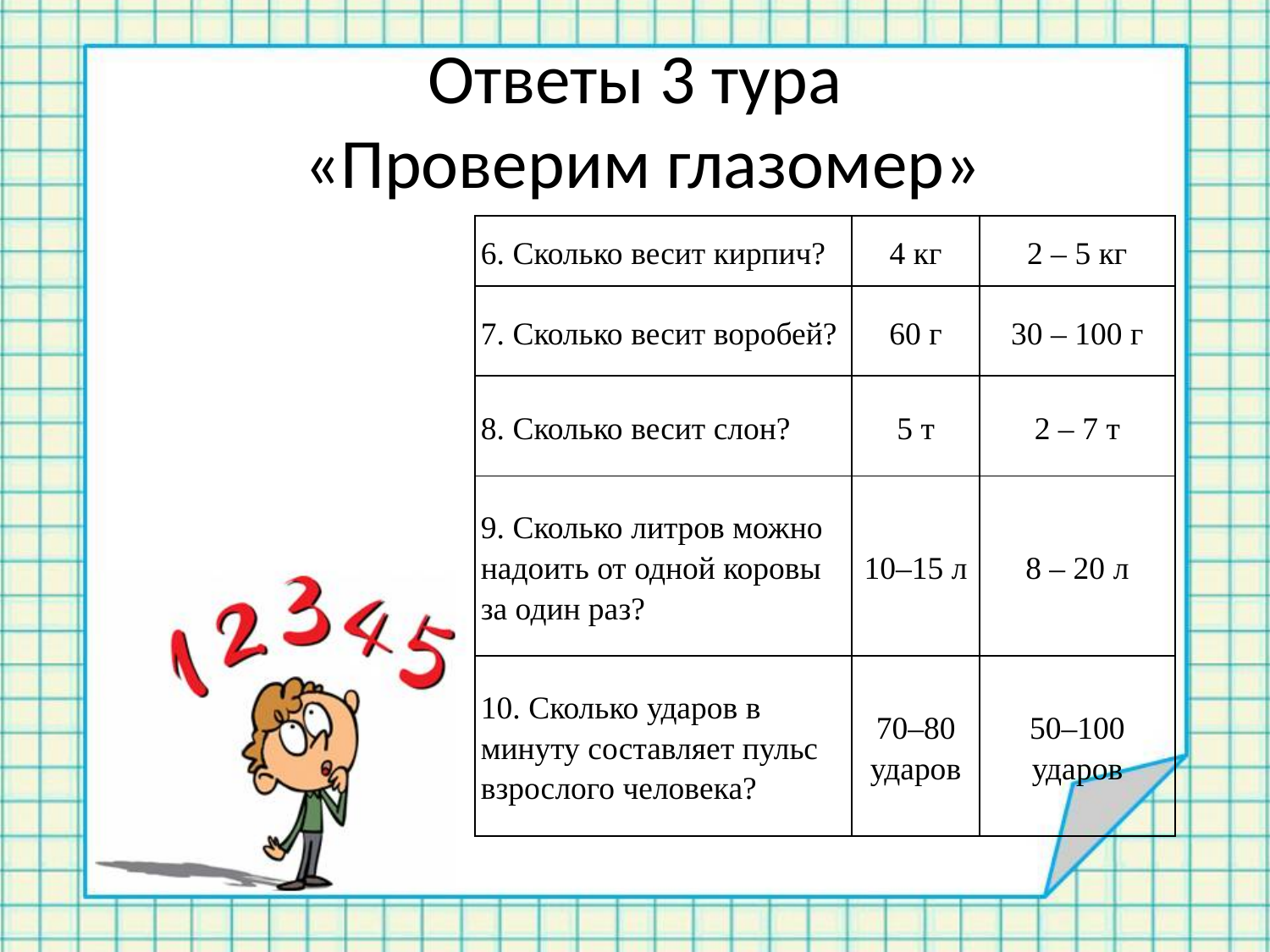

# Ответы 3 тура «Проверим глазомер»
| 6. Сколько весит кирпич? | 4 кг | 2 – 5 кг |
| --- | --- | --- |
| 7. Сколько весит воробей? | 60 г | 30 – 100 г |
| 8. Сколько весит слон? | 5 т | 2 – 7 т |
| 9. Сколько литров можно надоить от одной коровы за один раз? | 10–15 л | 8 – 20 л |
| 10. Сколько ударов в минуту составляет пульс взрослого человека? | 70–80 ударов | 50–100 ударов |